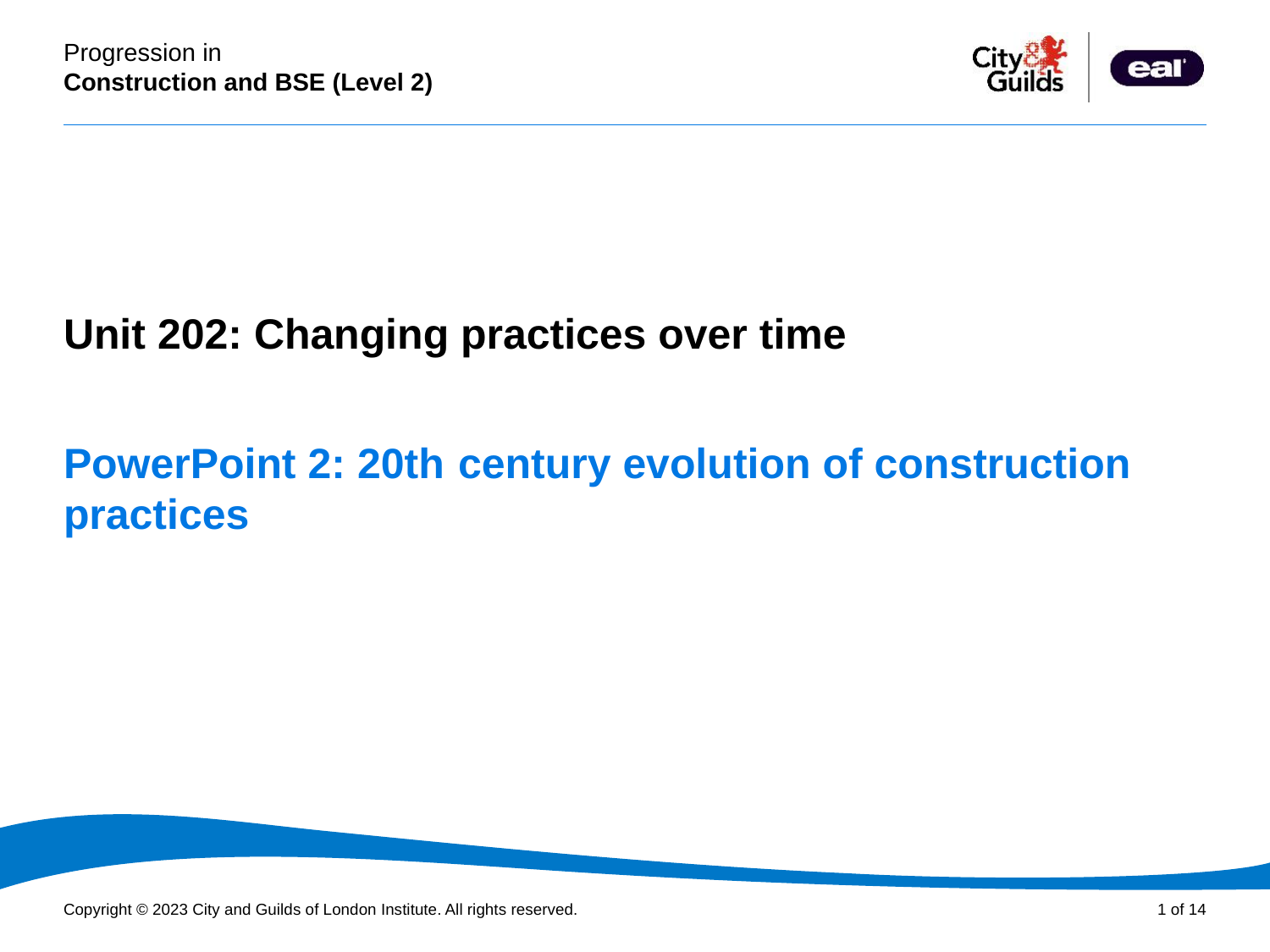

PowerPoint presentation
Unit 202: Changing practices over time
# PowerPoint 2: 20th  century evolution of construction practices